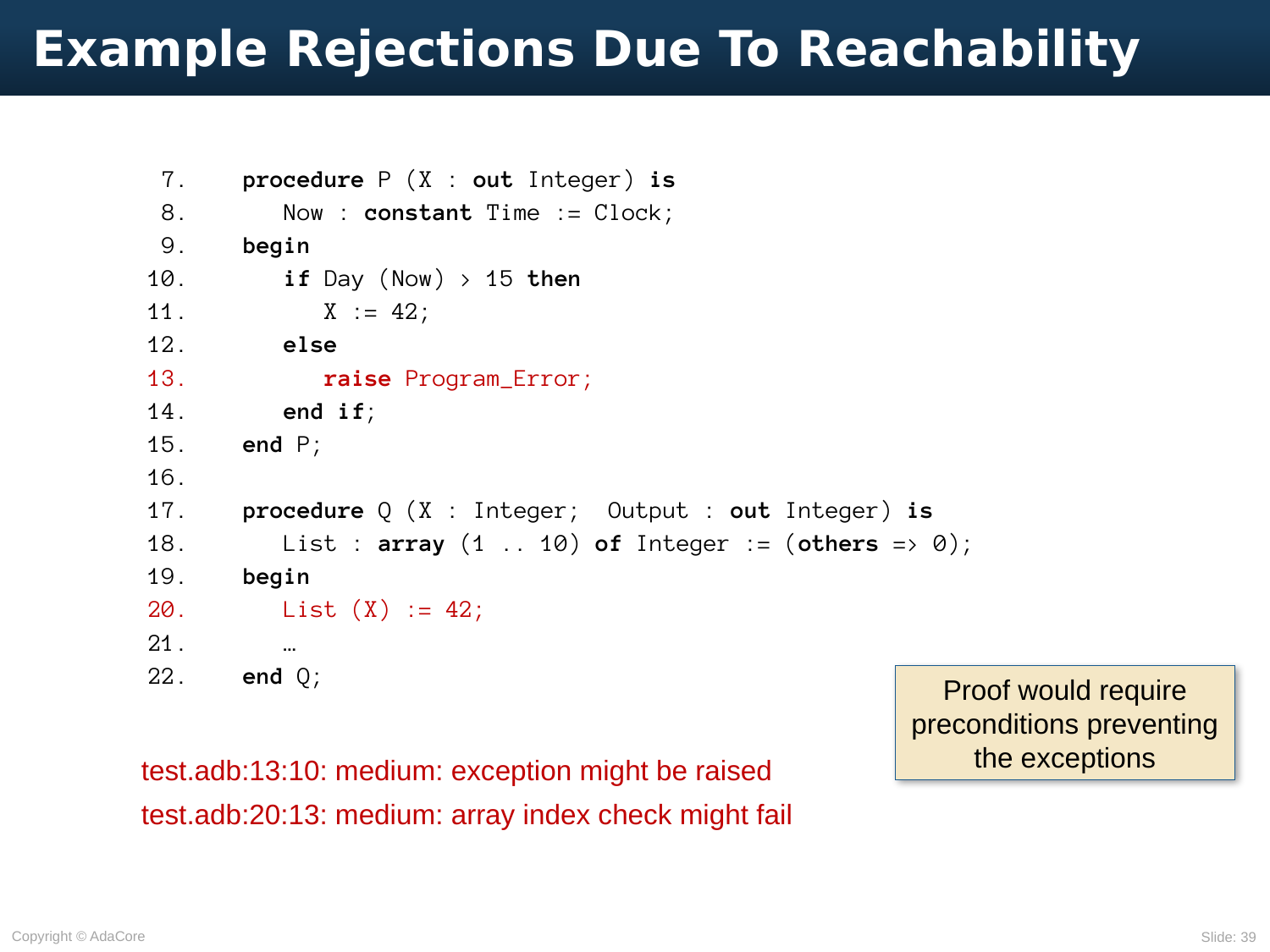

# Example Rejections Due To Reachability
 7.    procedure P (X : out Integer) is
 8.       Now : constant Time := Clock;
 9.    begin
10.       if Day (Now) > 15 then
11.          X := 42;
12.       else
13.          raise Program_Error;
14.       end if;
15.    end P;
16.
17.    procedure Q (X : Integer;  Output : out Integer) is
18.       List : array (1 .. 10) of Integer := (others => 0);
19.    begin
20.       List (X) := 42;
21.       …
22.    end Q;
Proof would require preconditions preventing the exceptions
test.adb:13:10: medium: exception might be raised
test.adb:20:13: medium: array index check might fail